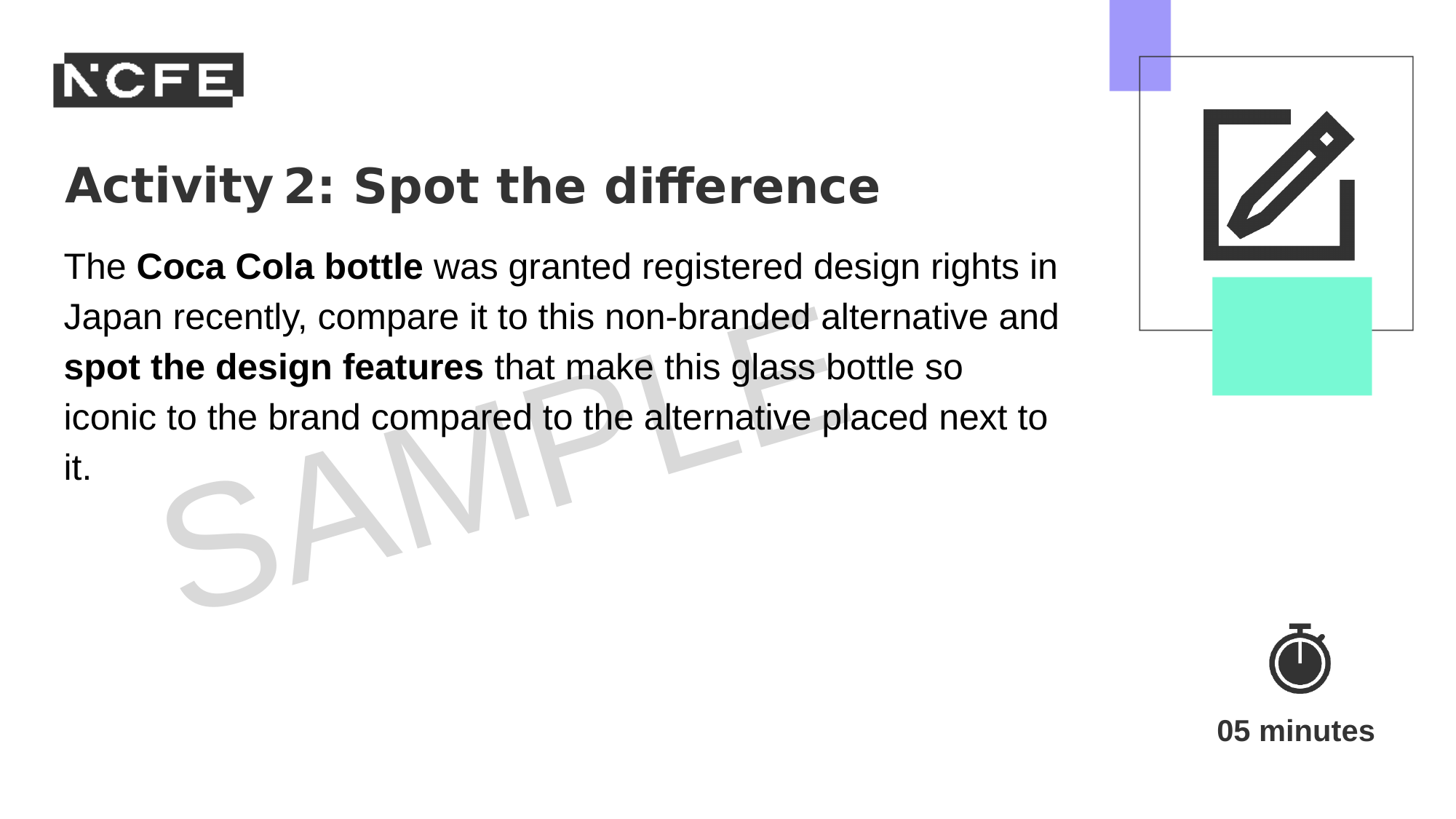

2: Spot the difference
The Coca Cola bottle was granted registered design rights in Japan recently, compare it to this non-branded alternative and spot the design features that make this glass bottle so iconic to the brand compared to the alternative placed next to it.
05 minutes